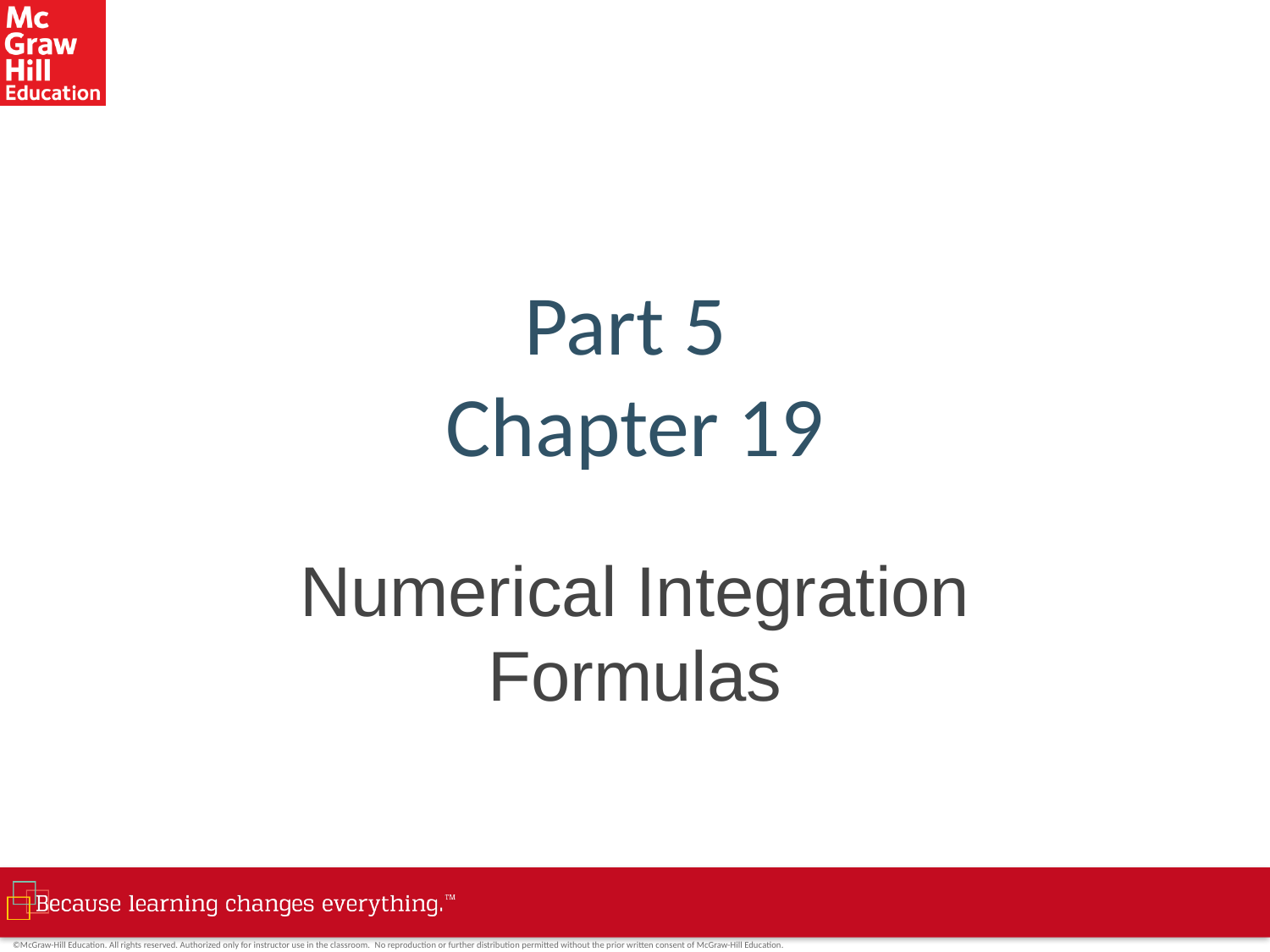

# Part 5 Chapter 19
Numerical Integration Formulas